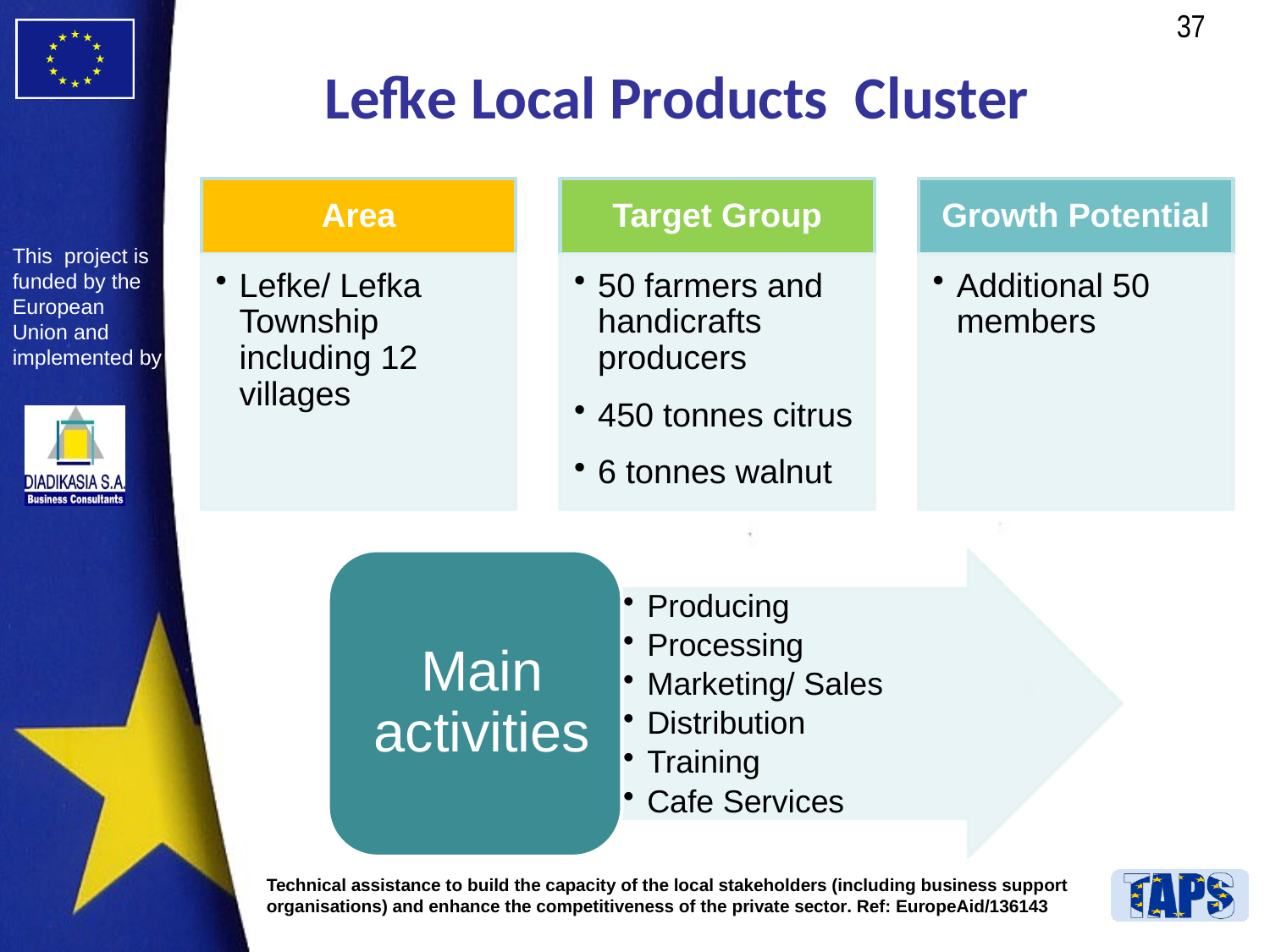

# Lefke Local Products  Cluster
Area
Lefke/ Lefka Township including 12 villages
Target Group
50 farmers and handicrafts producers
450 tonnes citrus
6 tonnes walnut
Growth Potential
Additional 50 members
Producing
Processing
Marketing/ Sales
Distribution
Training
Cafe Services
Main activities